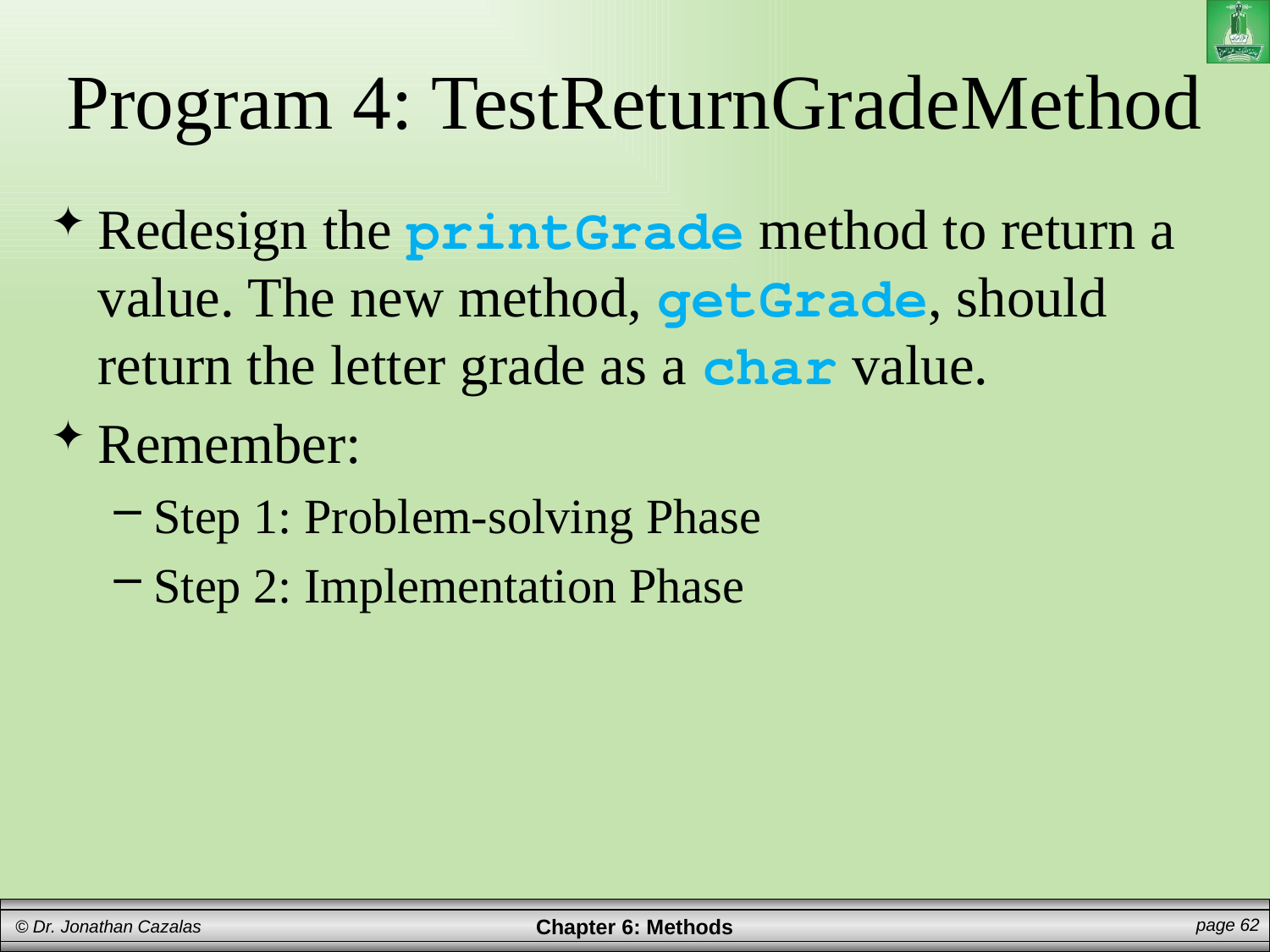

# Program 4: TestReturnGradeMethod
Redesign the printGrade method to return a value. The new method, getGrade, should return the letter grade as a char value.
Remember:
Step 1: Problem-solving Phase
Step 2: Implementation Phase